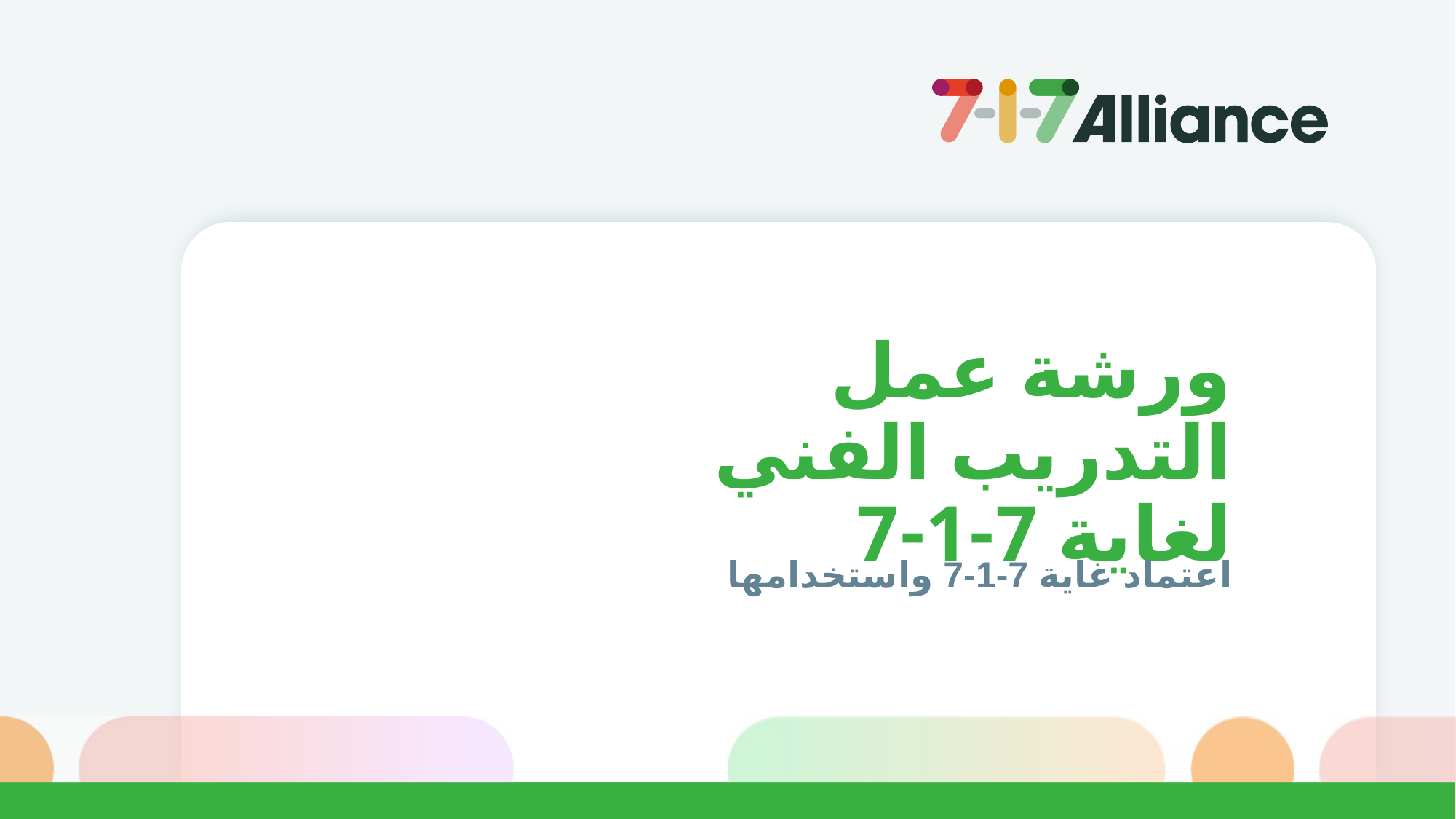

ورشة عمل التدريب الفني لغاية 7-1-7
اعتماد غاية 7-1-7 واستخدامها